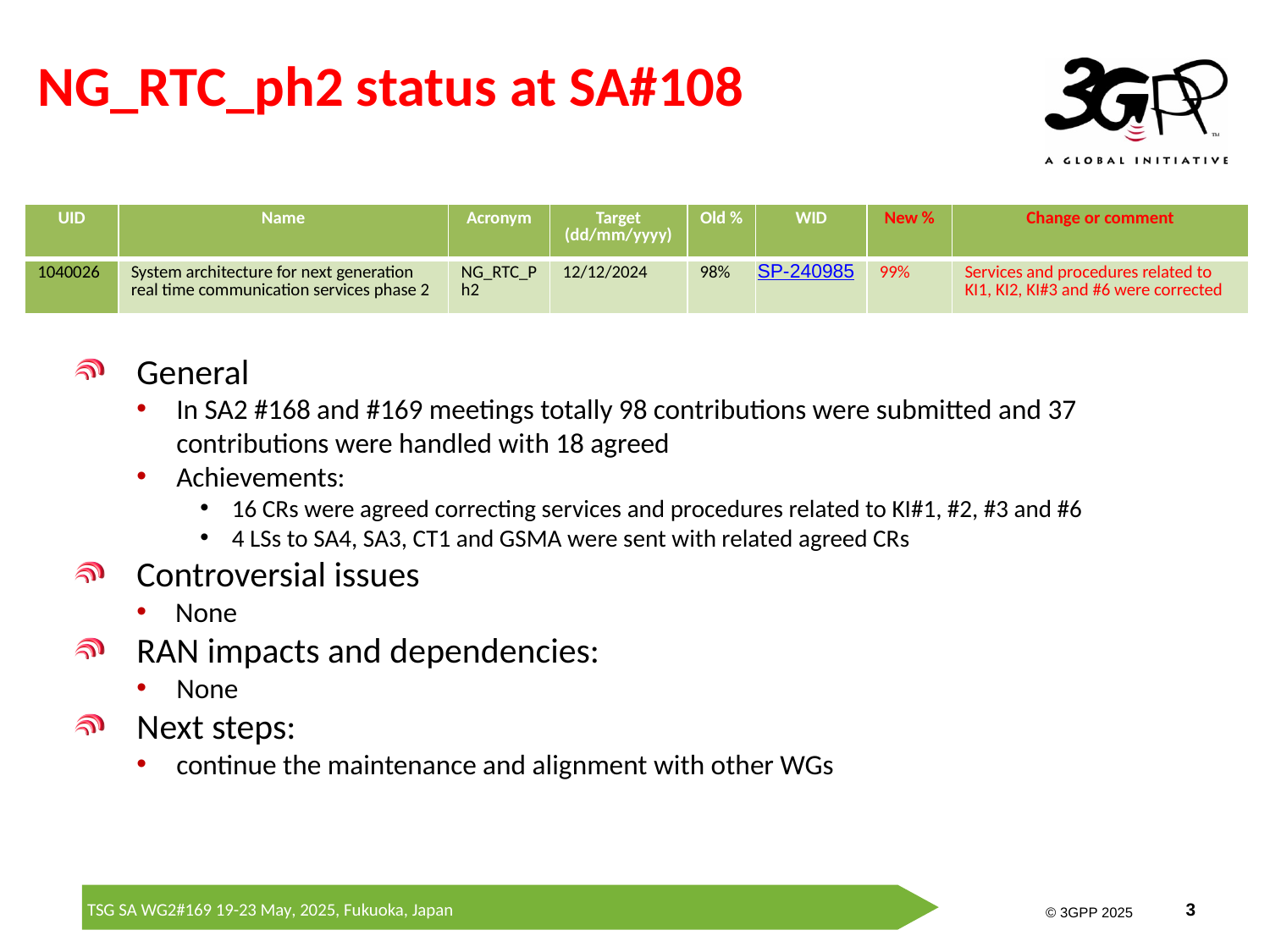

# NG_RTC_ph2 status at SA#108
| UID | Name | Acronym | Target (dd/mm/yyyy) | Old % | WID | New % | Change or comment |
| --- | --- | --- | --- | --- | --- | --- | --- |
| 1040026 | System architecture for next generation real time communication services phase 2 | NG\_RTC\_Ph2 | 12/12/2024 | 98% | SP-240985 | 99% | Services and procedures related to KI1, KI2, KI#3 and #6 were corrected |
General
In SA2 #168 and #169 meetings totally 98 contributions were submitted and 37 contributions were handled with 18 agreed
Achievements:
16 CRs were agreed correcting services and procedures related to KI#1, #2, #3 and #6
4 LSs to SA4, SA3, CT1 and GSMA were sent with related agreed CRs
Controversial issues
None
RAN impacts and dependencies:
None
Next steps:
continue the maintenance and alignment with other WGs